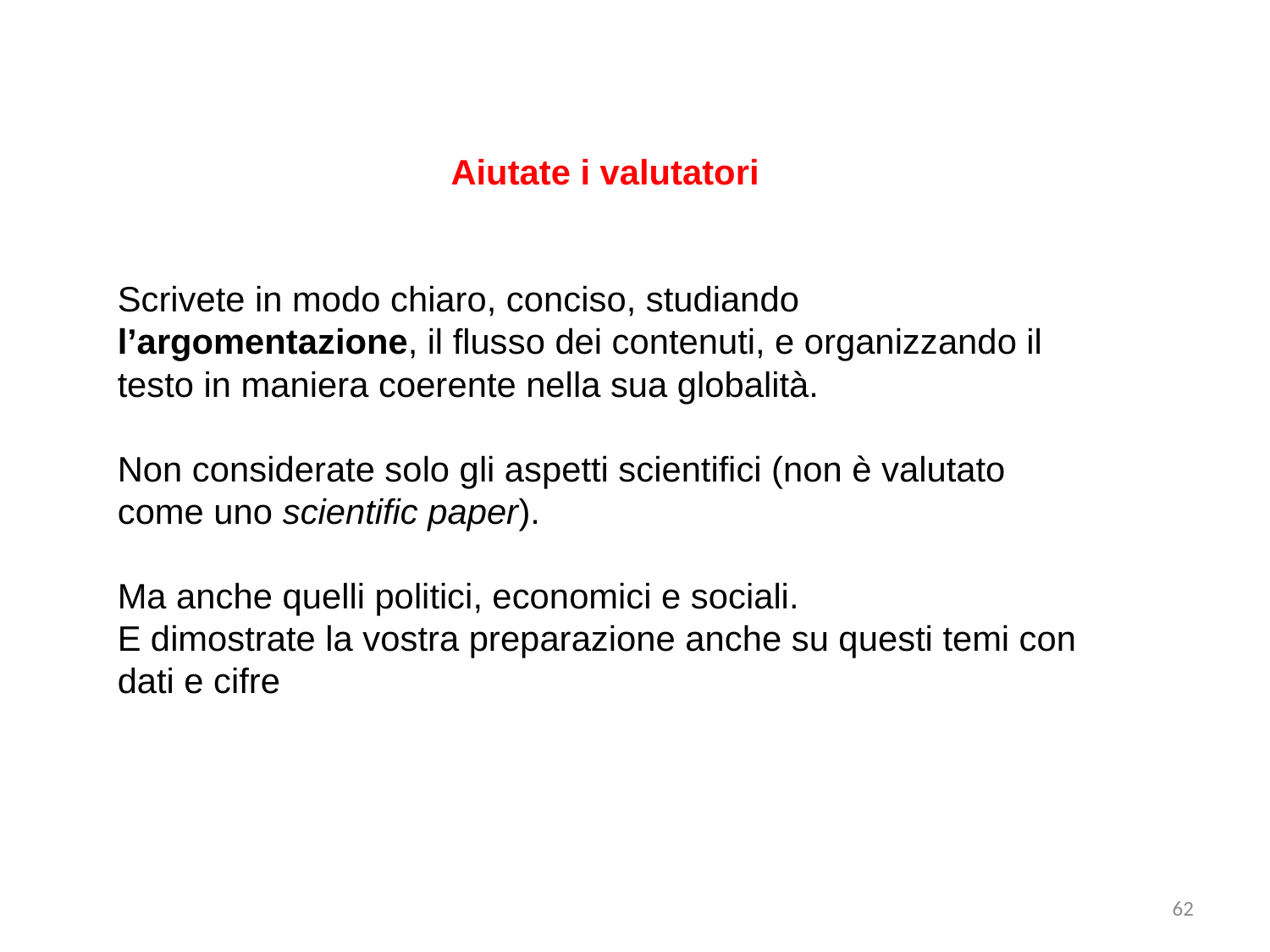

Aiutate i valutatori

Scrivete in modo chiaro, conciso, studiando l’argomentazione, il flusso dei contenuti, e organizzando il testo in maniera coerente nella sua globalità.

Non considerate solo gli aspetti scientifici (non è valutato
come uno scientific paper).

Ma anche quelli politici, economici e sociali.
E dimostrate la vostra preparazione anche su questi temi con dati e cifre

62